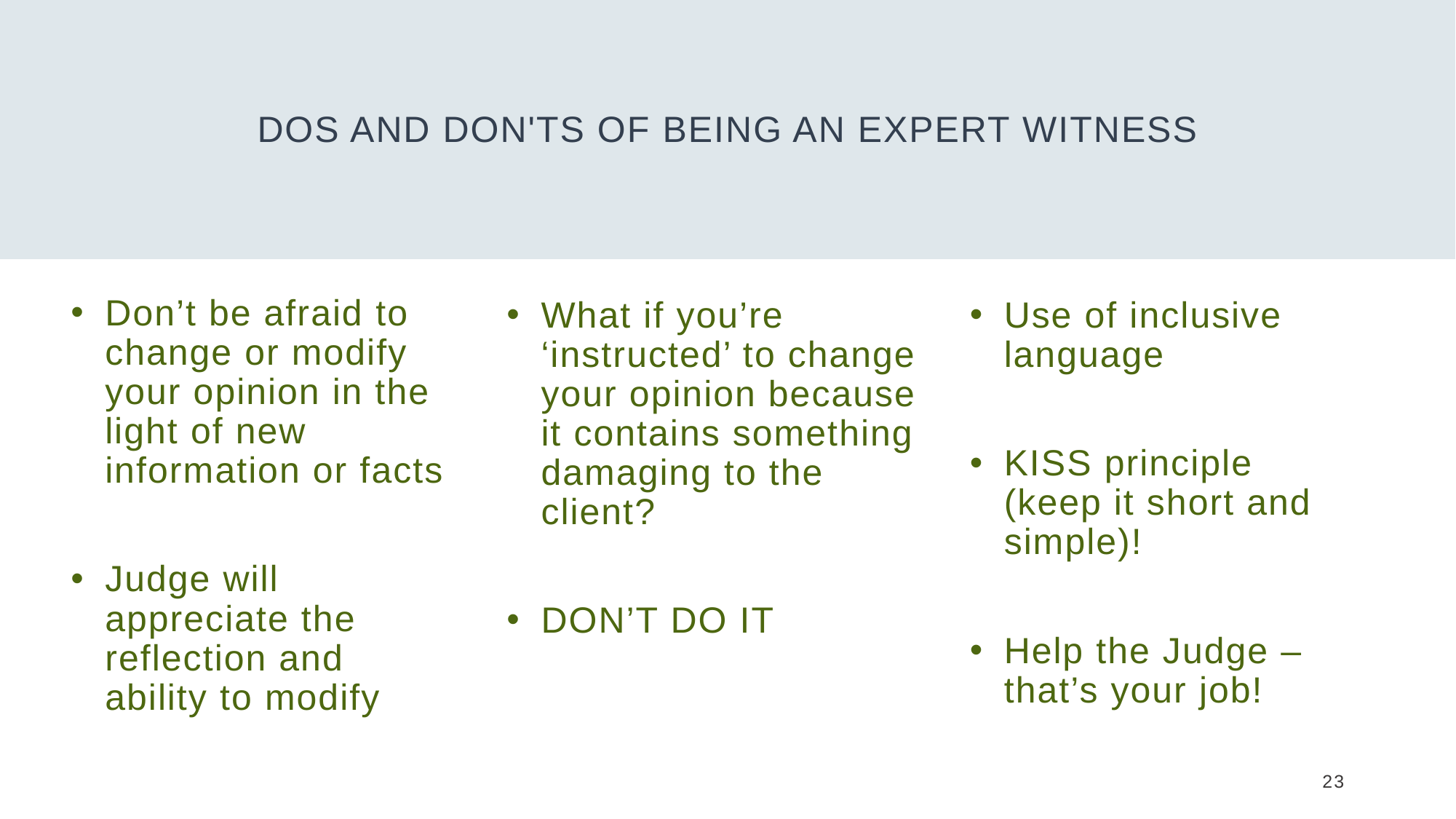

# Dos and Don'ts of Being an Expert Witness
Don’t be afraid to change or modify your opinion in the light of new information or facts

Judge will appreciate the reflection and ability to modify
What if you’re ‘instructed’ to change your opinion because it contains something damaging to the client?

DON’T DO IT
Use of inclusive language

KISS principle (keep it short and simple)!

Help the Judge – that’s your job!
23